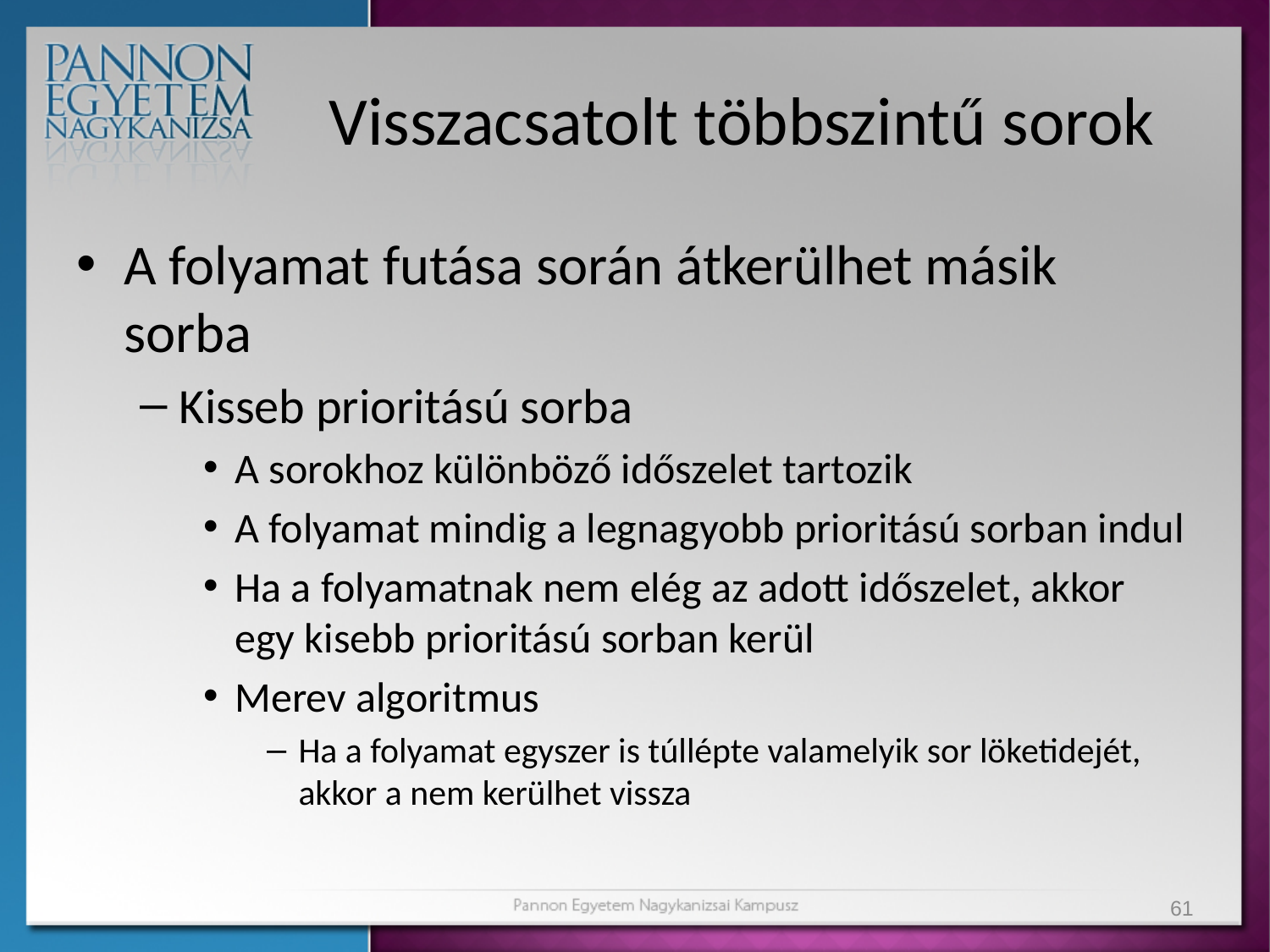

# Visszacsatolt többszintű sorok
A folyamat futása során átkerülhet másik sorba
Kisseb prioritású sorba
A sorokhoz különböző időszelet tartozik
A folyamat mindig a legnagyobb prioritású sorban indul
Ha a folyamatnak nem elég az adott időszelet, akkor egy kisebb prioritású sorban kerül
Merev algoritmus
Ha a folyamat egyszer is túllépte valamelyik sor löketidejét, akkor a nem kerülhet vissza
61